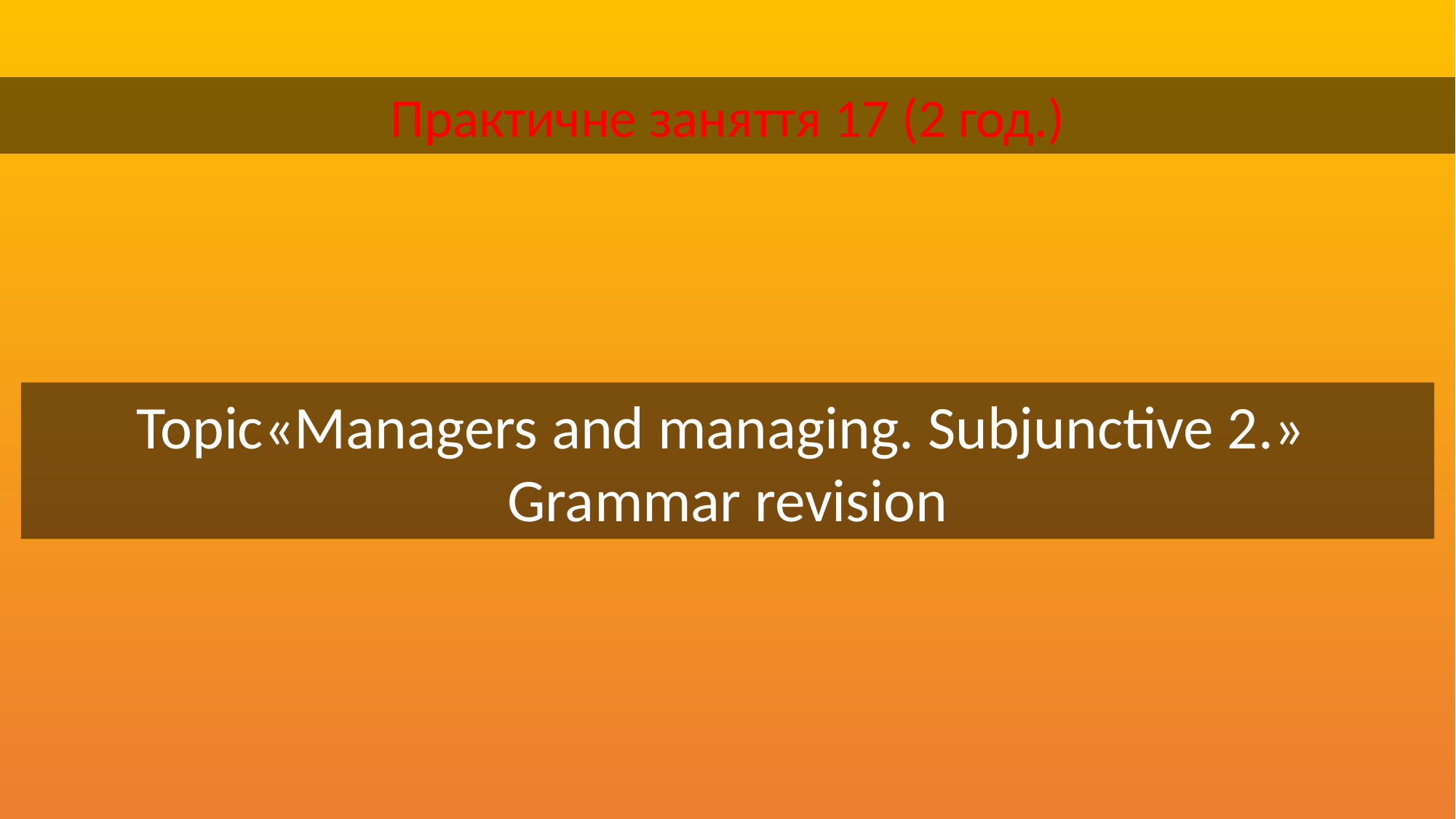

Практичне заняття 17 (2 год.)
Topic«Managers and managing. Subjunctive 2.»  Grammar revision